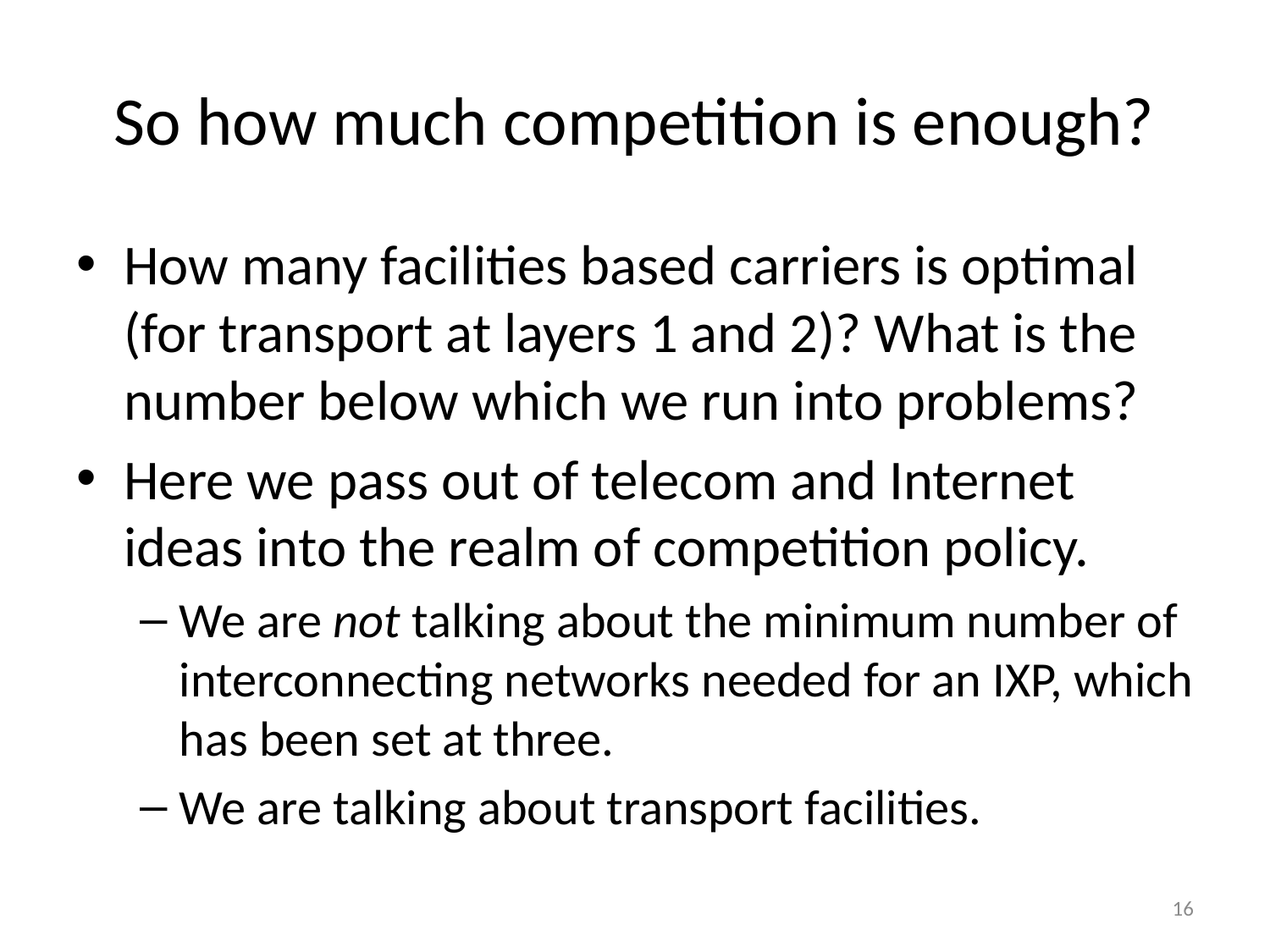

# So how much competition is enough?
How many facilities based carriers is optimal (for transport at layers 1 and 2)? What is the number below which we run into problems?
Here we pass out of telecom and Internet ideas into the realm of competition policy.
We are not talking about the minimum number of interconnecting networks needed for an IXP, which has been set at three.
We are talking about transport facilities.

16